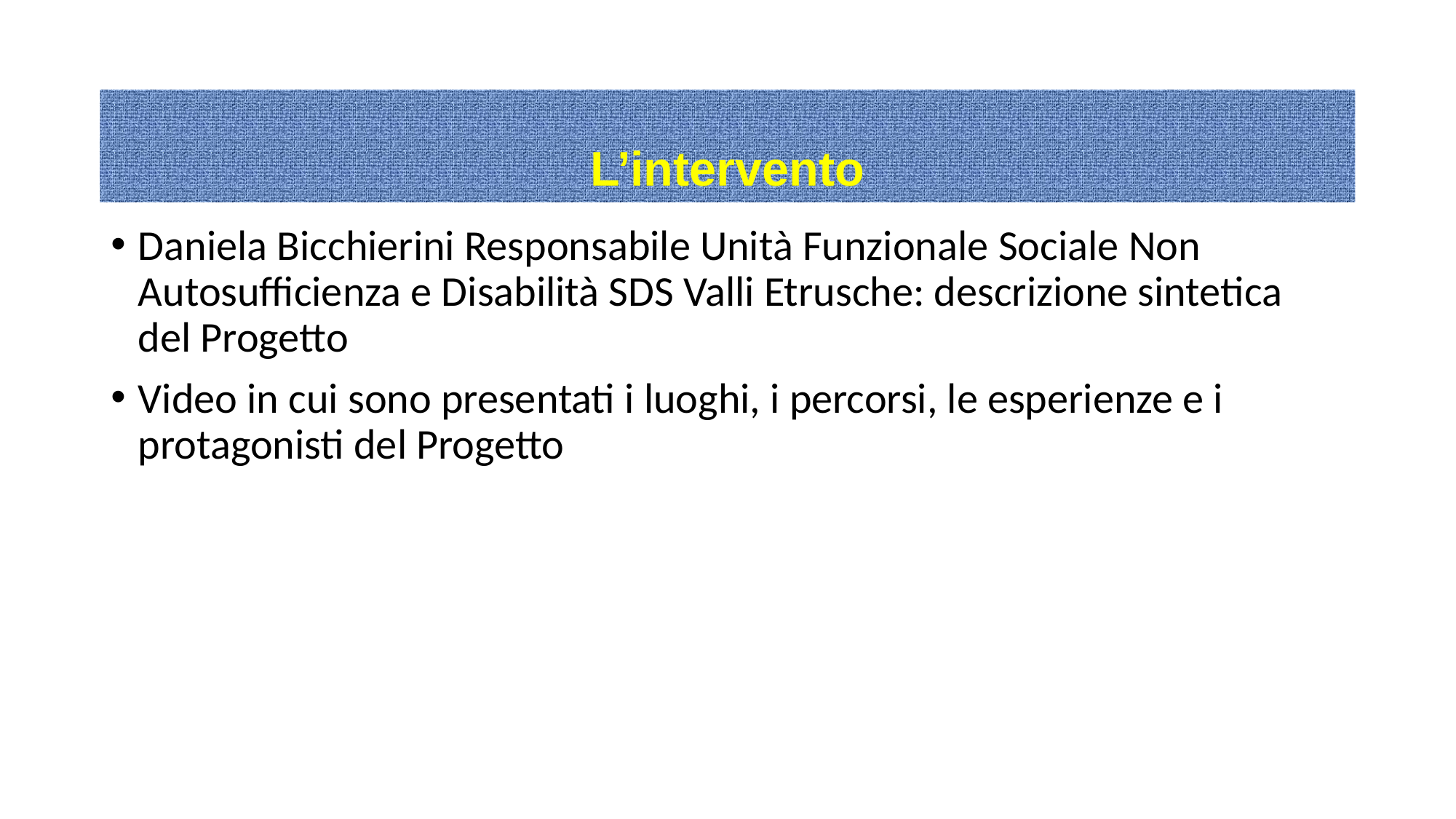

# L’intervento
Daniela Bicchierini Responsabile Unità Funzionale Sociale Non Autosufficienza e Disabilità SDS Valli Etrusche: descrizione sintetica del Progetto
Video in cui sono presentati i luoghi, i percorsi, le esperienze e i protagonisti del Progetto